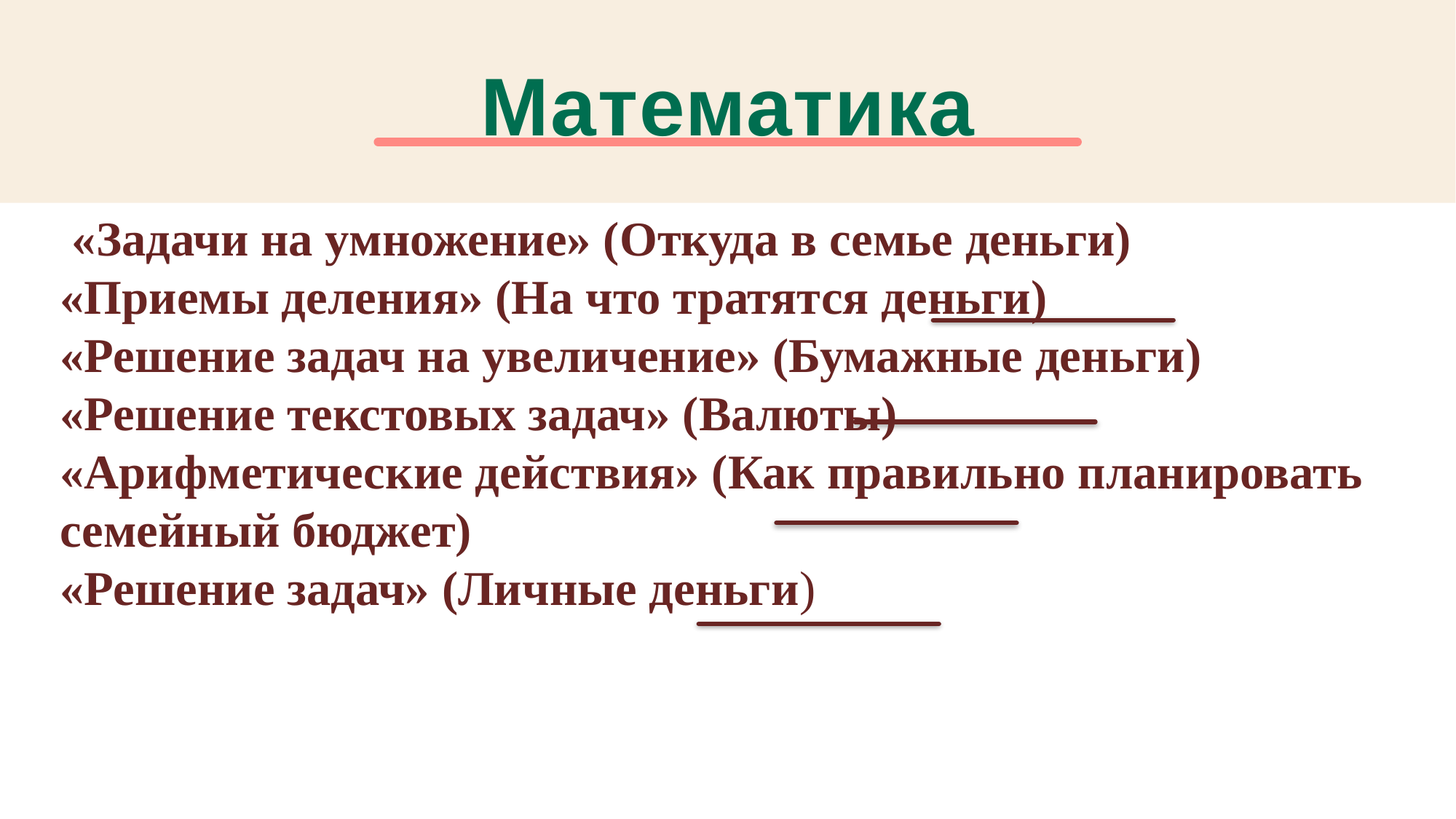

# Математика
 «Задачи на умножение» (Откуда в семье деньги)
«Приемы деления» (На что тратятся деньги)
«Решение задач на увеличение» (Бумажные деньги)
«Решение текстовых задач» (Валюты)
«Арифметические действия» (Как правильно планировать семейный бюджет)
«Решение задач» (Личные деньги)